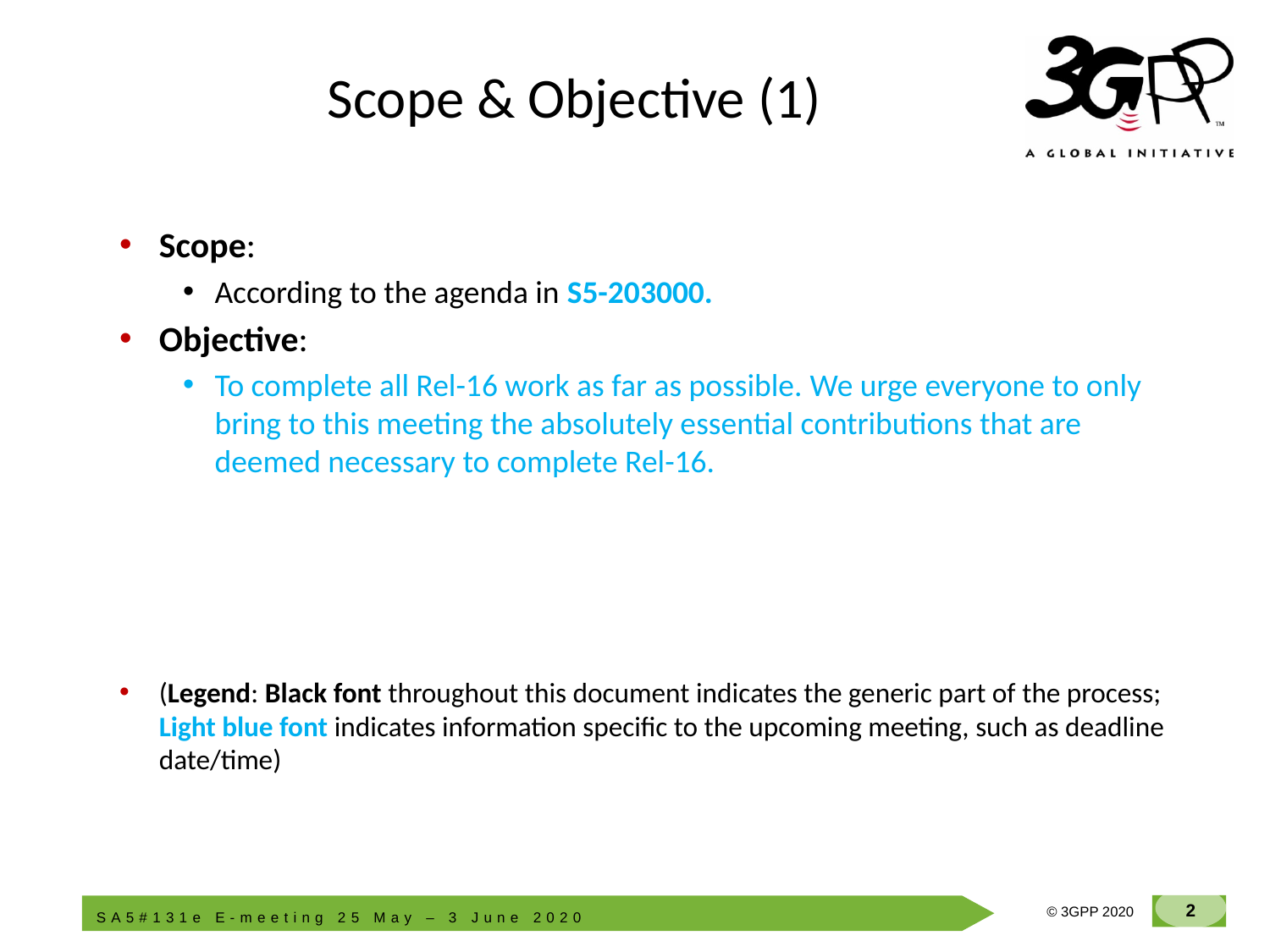

# Scope & Objective (1)
Scope:
According to the agenda in S5-203000.
Objective:
To complete all Rel-16 work as far as possible. We urge everyone to only bring to this meeting the absolutely essential contributions that are deemed necessary to complete Rel-16.

(Legend: Black font throughout this document indicates the generic part of the process; Light blue font indicates information specific to the upcoming meeting, such as deadline date/time)